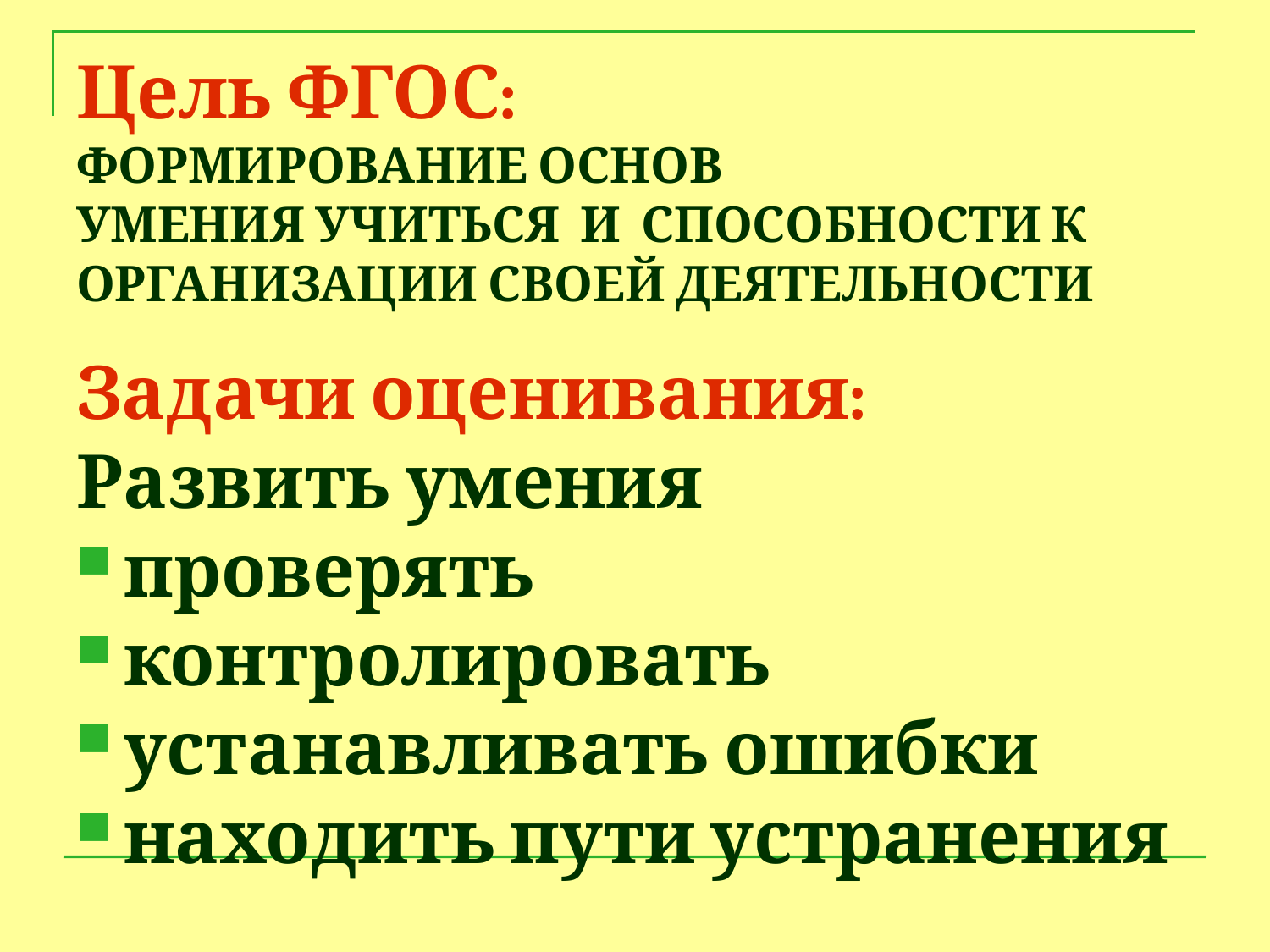

# Цель ФГОС: ФОРМИРОВАНИЕ ОСНОВ УМЕНИЯ УЧИТЬСЯ  И  СПОСОБНОСТИ К ОРГАНИЗАЦИИ СВОЕЙ ДЕЯТЕЛЬНОСТИ
Задачи оценивания:
Развить умения
проверять
контролировать
устанавливать ошибки
находить пути устранения